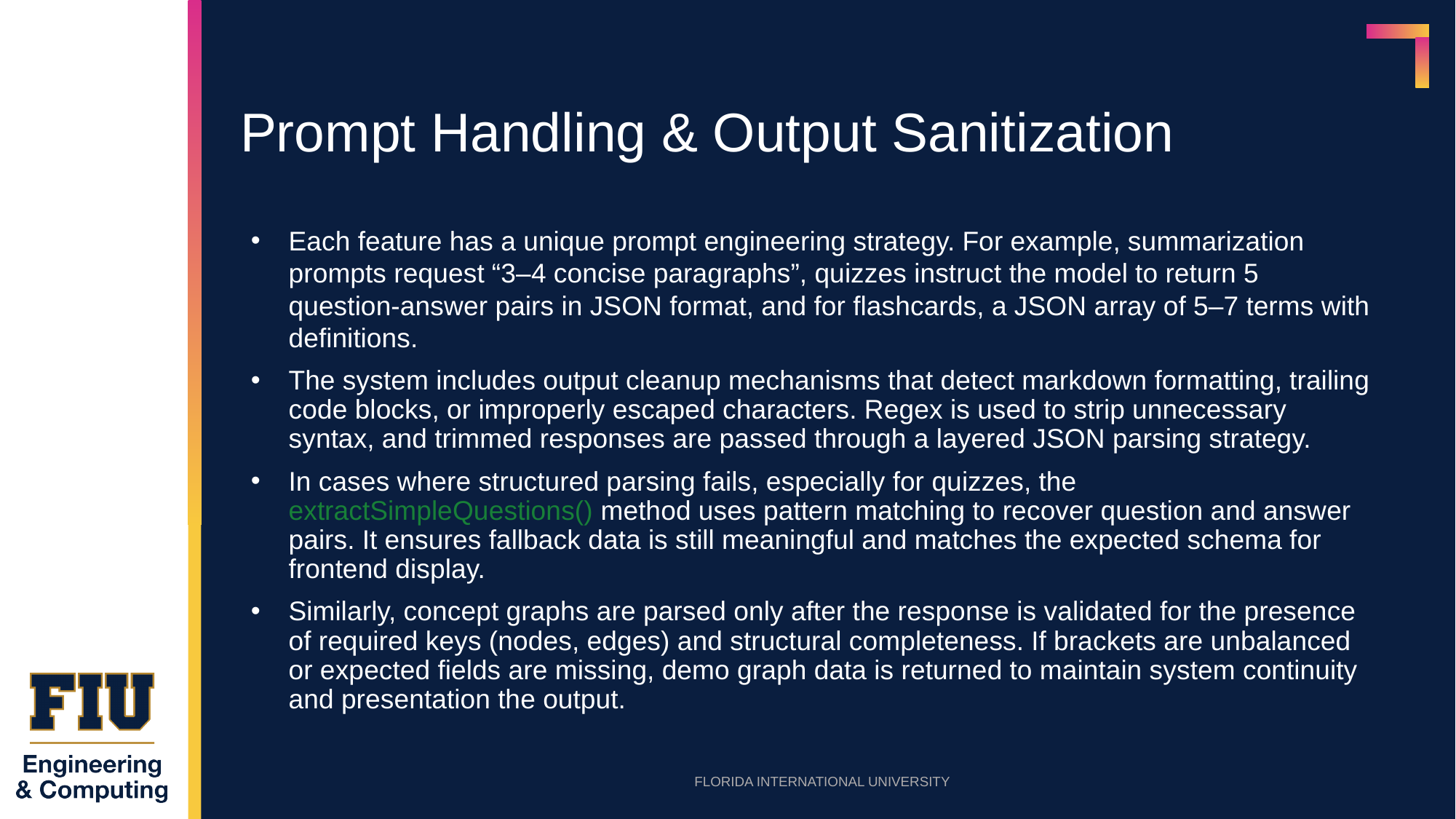

# Prompt Handling & Output Sanitization
Each feature has a unique prompt engineering strategy. For example, summarization prompts request “3–4 concise paragraphs”, quizzes instruct the model to return 5 question-answer pairs in JSON format, and for flashcards, a JSON array of 5–7 terms with definitions.
The system includes output cleanup mechanisms that detect markdown formatting, trailing code blocks, or improperly escaped characters. Regex is used to strip unnecessary syntax, and trimmed responses are passed through a layered JSON parsing strategy.
In cases where structured parsing fails, especially for quizzes, the extractSimpleQuestions() method uses pattern matching to recover question and answer pairs. It ensures fallback data is still meaningful and matches the expected schema for frontend display.
Similarly, concept graphs are parsed only after the response is validated for the presence of required keys (nodes, edges) and structural completeness. If brackets are unbalanced or expected fields are missing, demo graph data is returned to maintain system continuity and presentation the output.